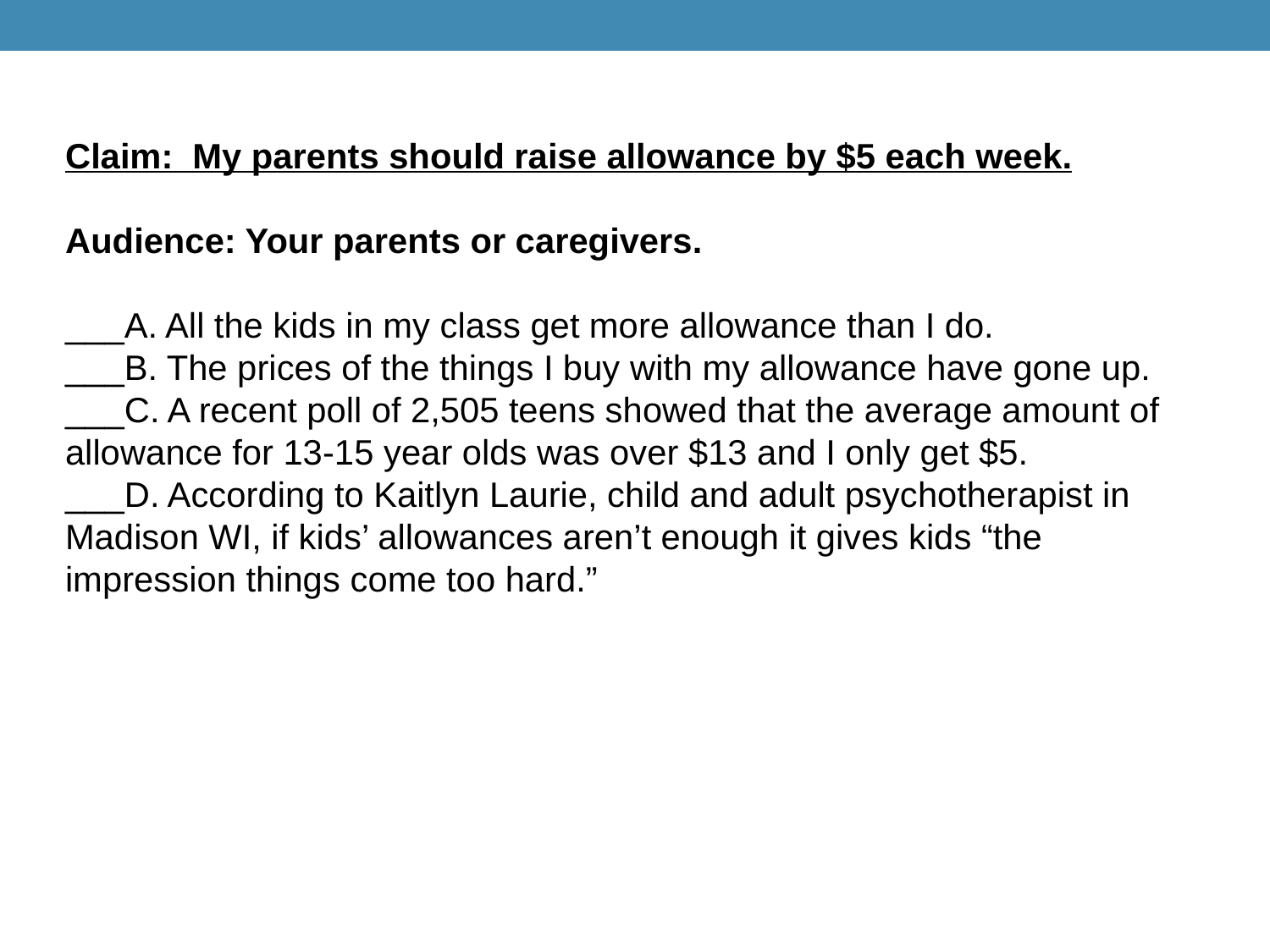

Claim:  My parents should raise allowance by $5 each week.

Audience: Your parents or caregivers.

___A. All the kids in my class get more allowance than I do.
___B. The prices of the things I buy with my allowance have gone up.
___C. A recent poll of 2,505 teens showed that the average amount of allowance for 13-15 year olds was over $13 and I only get $5.
___D. According to Kaitlyn Laurie, child and adult psychotherapist in Madison WI, if kids’ allowances aren’t enough it gives kids “the impression things come too hard.”